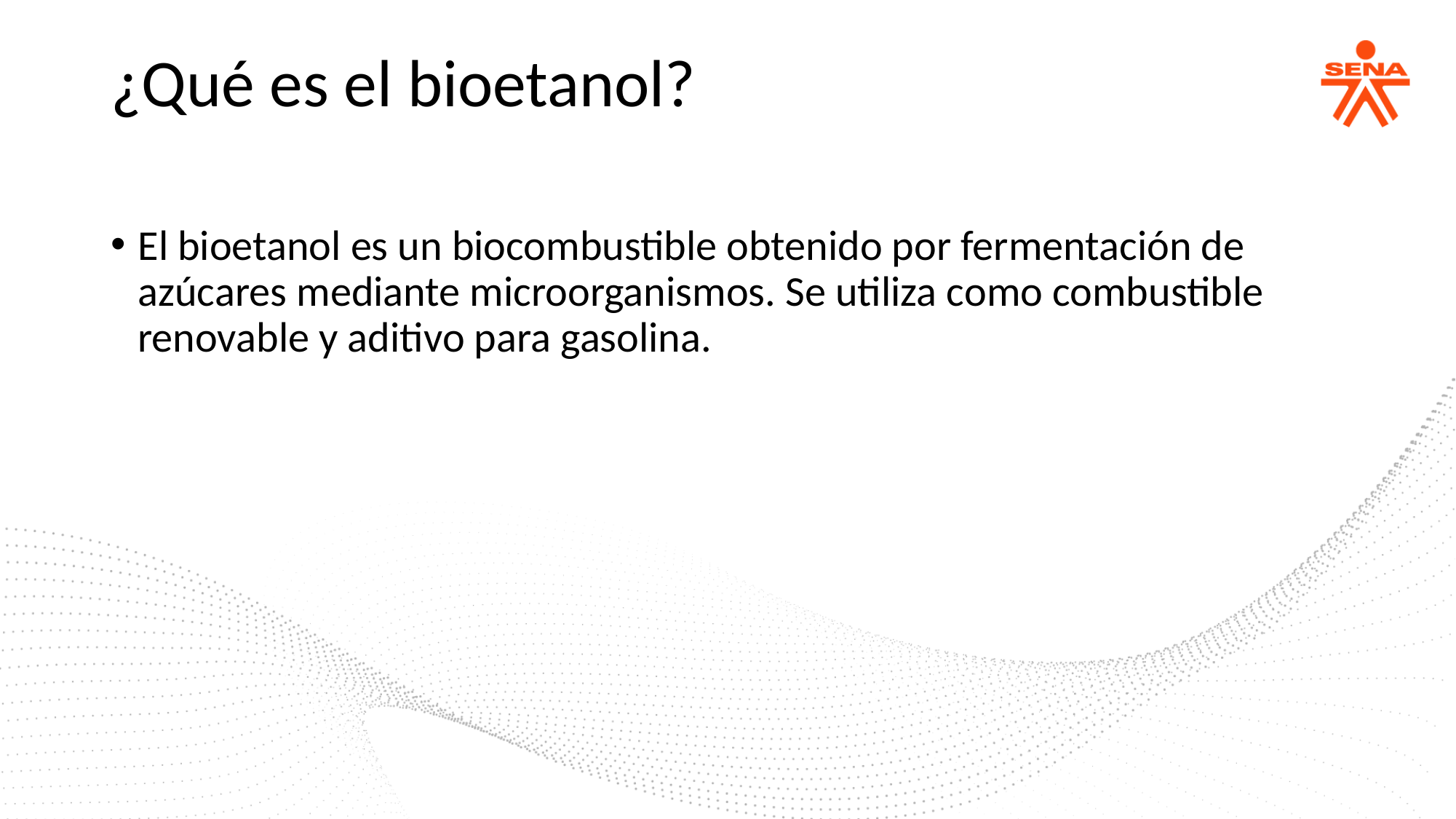

¿Qué es el bioetanol?
El bioetanol es un biocombustible obtenido por fermentación de azúcares mediante microorganismos. Se utiliza como combustible renovable y aditivo para gasolina.